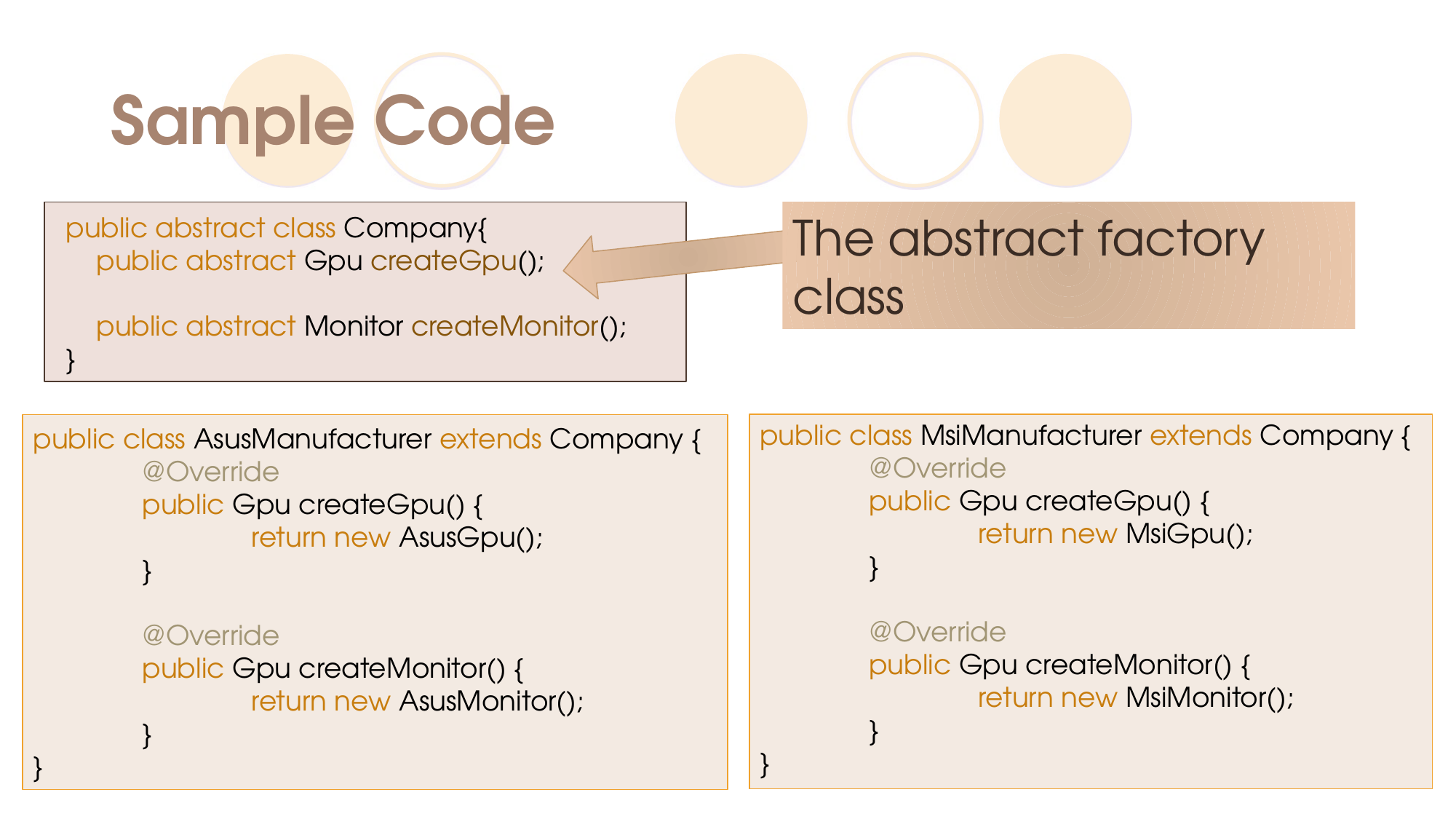

# Sample Code

The abstract factory class
public abstract class Company{
    public abstract Gpu createGpu();

    public abstract Monitor createMonitor();
}

public class MsiManufacturer extends Company {
	@Override
	public Gpu createGpu() {
		return new MsiGpu();
	}

	@Override
	public Gpu createMonitor() {
		return new MsiMonitor();
	}
}

public class AsusManufacturer extends Company {
	@Override
	public Gpu createGpu() {
		return new AsusGpu();
	}

	@Override
	public Gpu createMonitor() {
		return new AsusMonitor();
	}
}